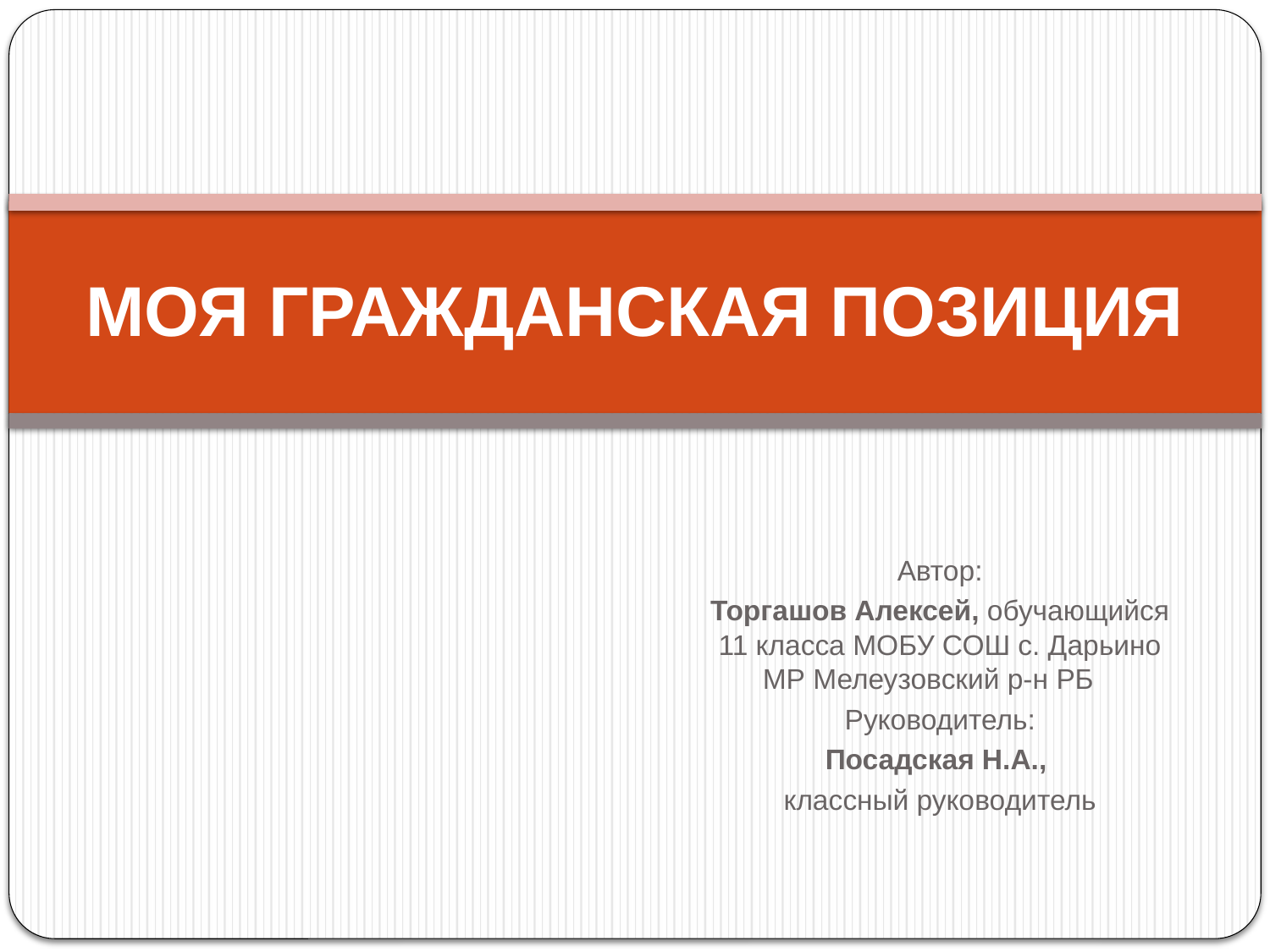

# МОЯ ГРАЖДАНСКАЯ ПОЗИЦИЯ
Автор:
Торгашов Алексей, обучающийся 11 класса МОБУ СОШ с. Дарьино МР Мелеузовский р-н РБ
Руководитель:
Посадская Н.А.,
классный руководитель